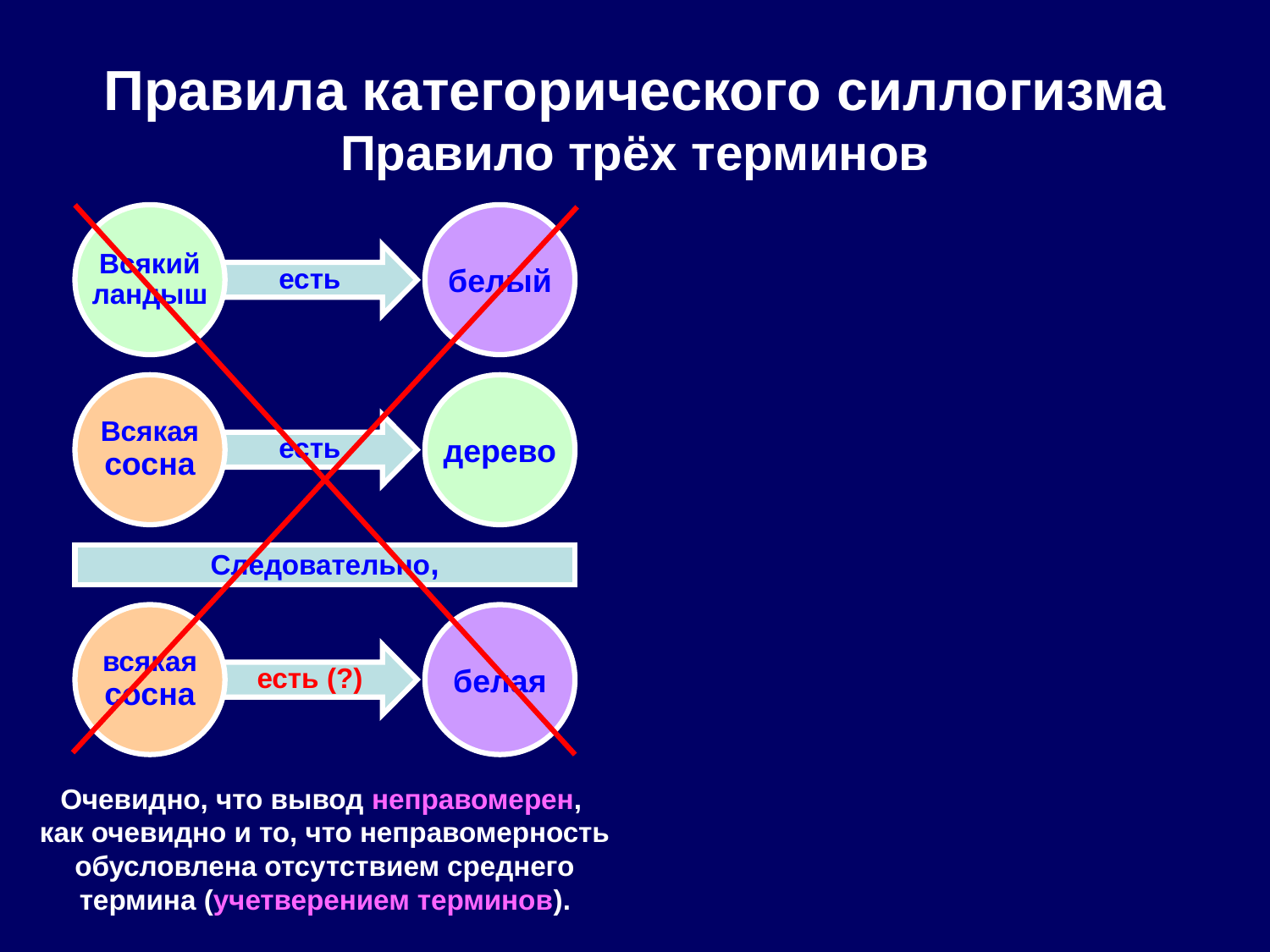

# Правила категорического силлогизма Правило трёх терминов
Всякий
ландыш
белый
есть

средний термин (?)
Всякая
сосна
дерево
есть
Следовательно,
всякая
сосна
белая
есть (?)
Очевидно, что вывод неправомерен,
как очевидно и то, что неправомерность обусловлена отсутствием среднего термина (учетверением терминов).